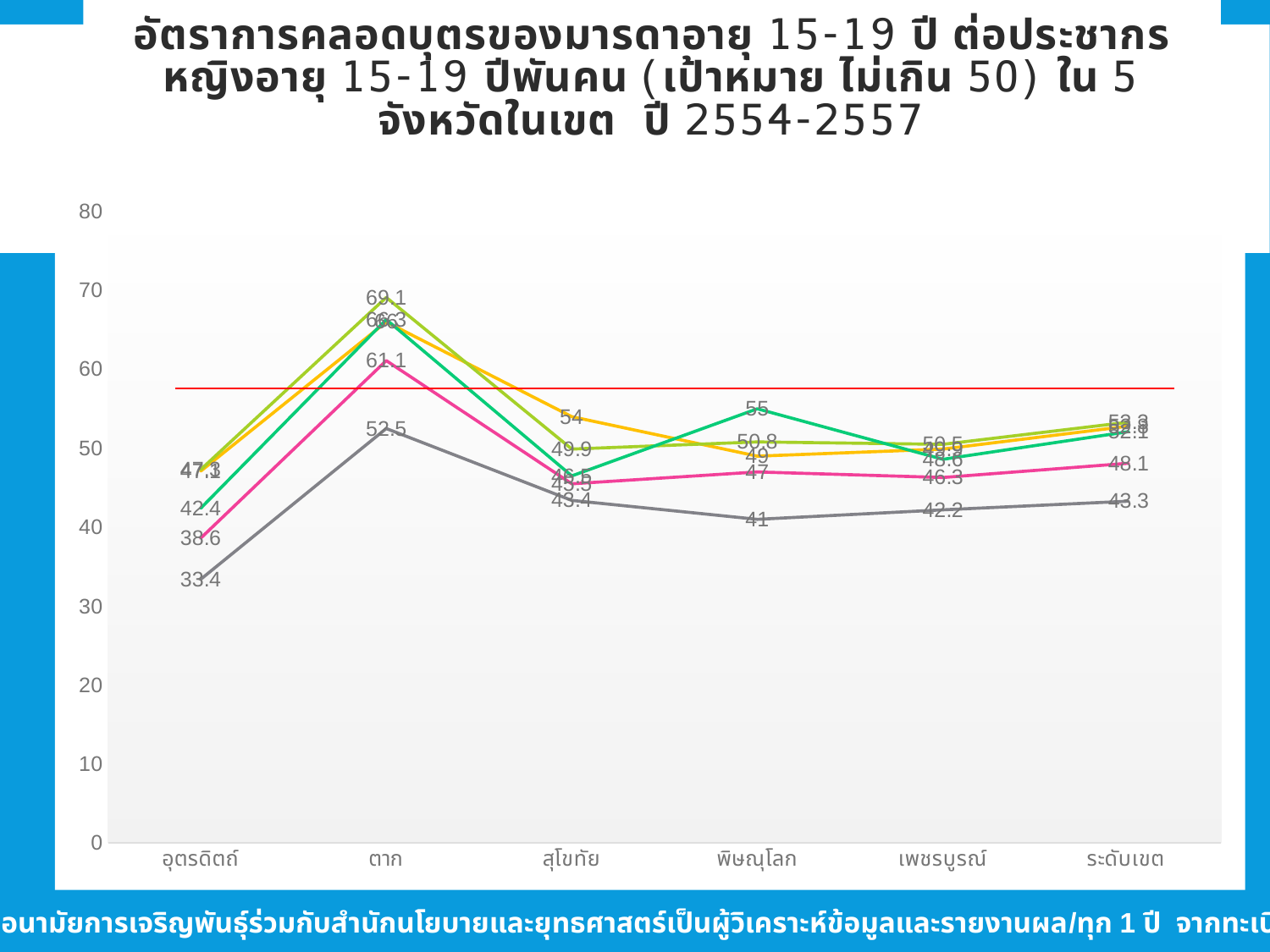

# อัตราการคลอดบุตรของมารดาอายุ 15-19 ปี ต่อประชากรหญิงอายุ 15-19 ปีพันคน (เป้าหมาย ไม่เกิน 50) ใน 5 จังหวัดในเขต  ปี 2554-2557

### Chart

| Category | 2554 | 2555 | 2556 | 2557 | 2558 |
|---|---|---|---|---|---|
| อุตรดิตถ์ | 47.1 | 47.3 | 42.4 | 38.6 | 33.4 |
| ตาก | 66.0 | 69.1 | 66.3 | 61.1 | 52.5 |
| สุโขทัย | 54.0 | 49.9 | 46.5 | 45.5 | 43.4 |
| พิษณุโลก | 49.0 | 50.8 | 55.0 | 47.0 | 41.0 |
| เพชรบูรณ์ | 49.9 | 50.5 | 48.6 | 46.3 | 42.2 |
| ระดับเขต  | 52.8 | 53.3 | 52.1 | 48.1 | 43.3 |
ที่มา สำนักอนามัยการเจริญพันธุ์ร่วมกับสำนักนโยบายและยุทธศาสตร์เป็นผู้วิเคราะห์ข้อมูลและรายงานผล/ทุก 1 ปี  จากทะเบียนราษฎร์